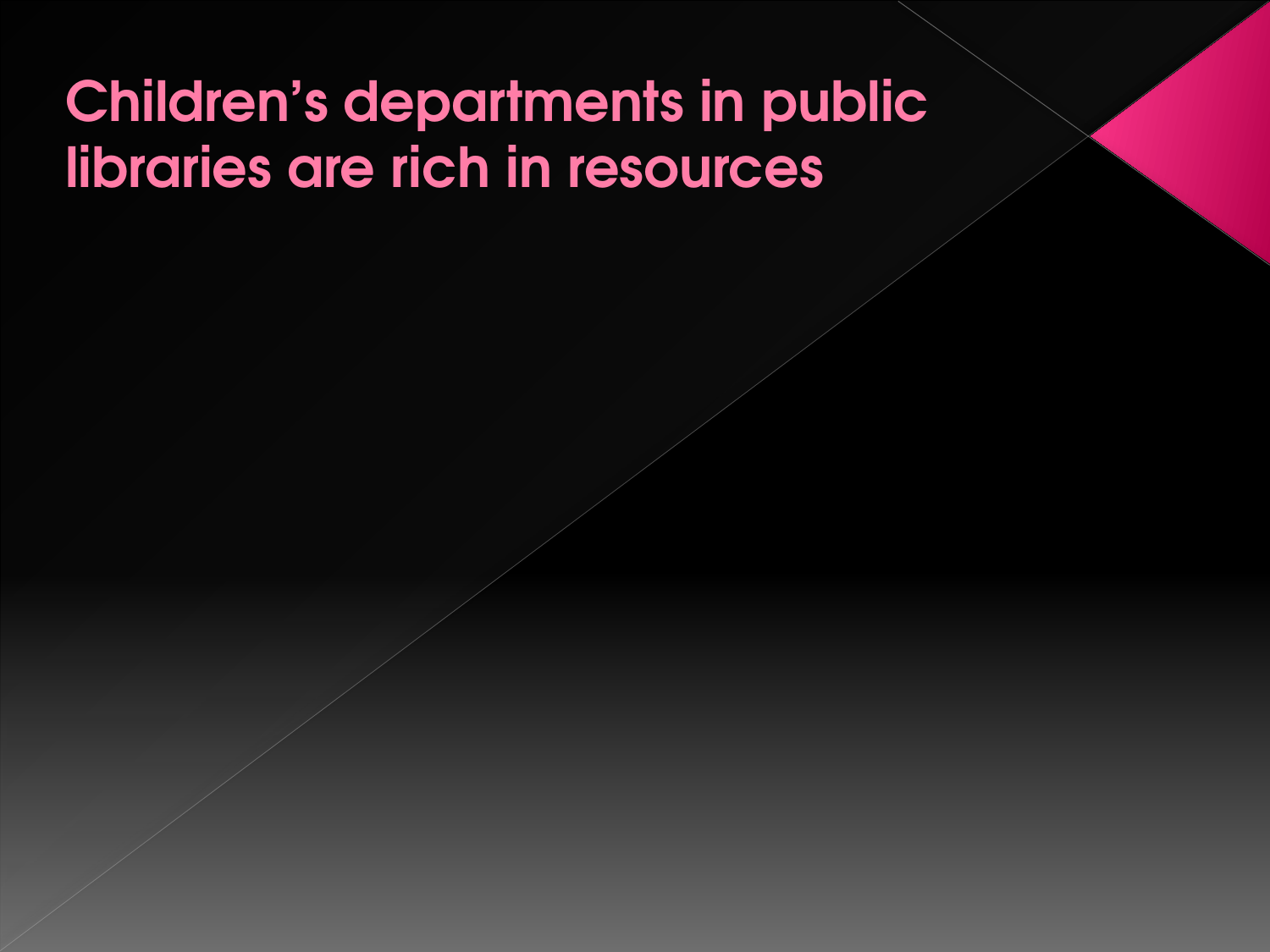

# Children’s departments in public libraries are rich in resources